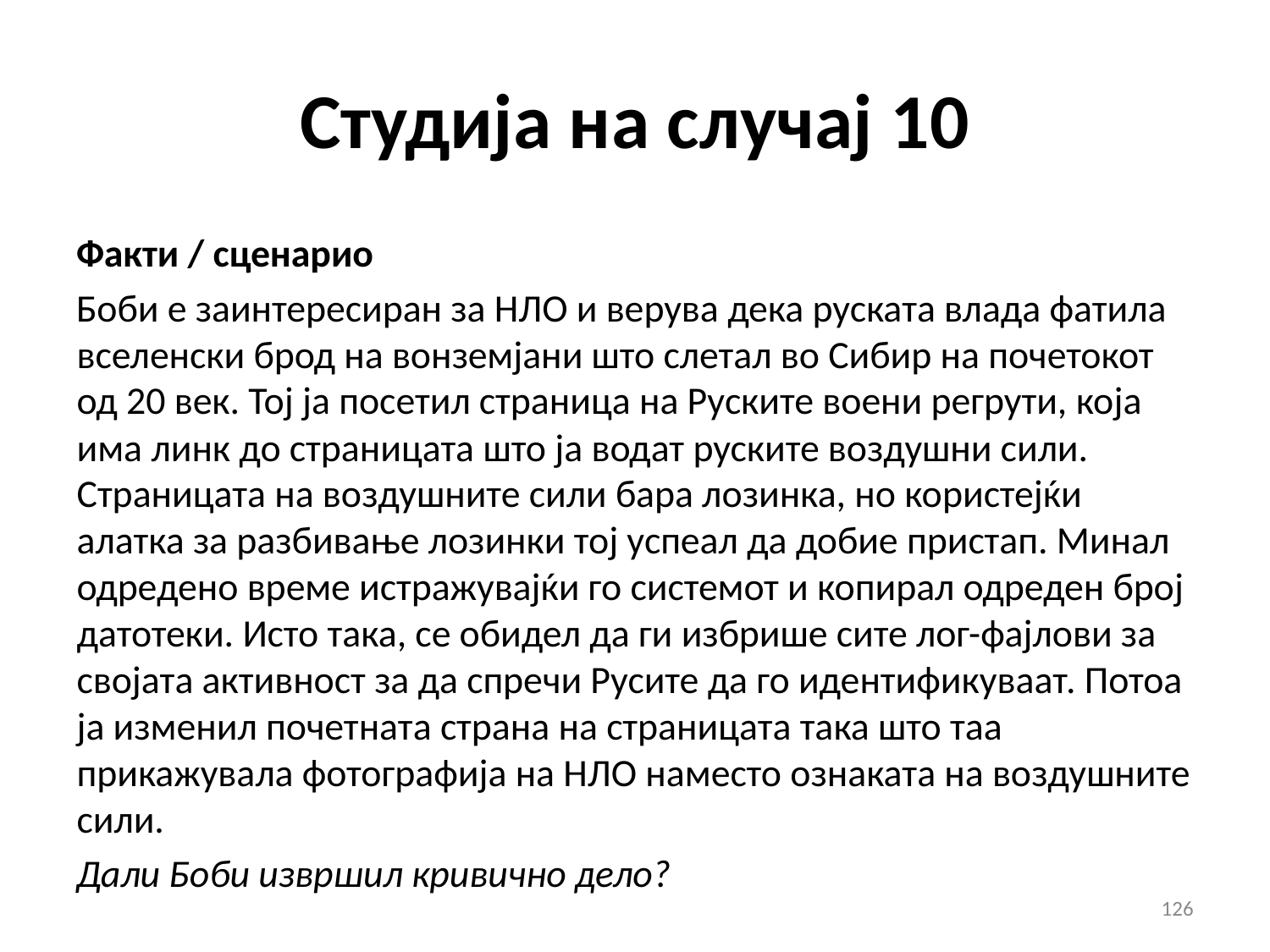

# Студија на случај 10
Факти / сценарио
Боби е заинтересиран за НЛО и верува дека руската влада фатила вселенски брод на вонземјани што слетал во Сибир на почетокот од 20 век. Тој ја посетил страница на Руските воени регрути, која има линк до страницата што ја водат руските воздушни сили. Страницата на воздушните сили бара лозинка, но користејќи алатка за разбивање лозинки тој успеал да добие пристап. Минал одредено време истражувајќи го системот и копирал одреден број датотеки. Исто така, се обидел да ги избрише сите лог-фајлови за својата активност за да спречи Русите да го идентификуваат. Потоа ја изменил почетната страна на страницата така што таа прикажувала фотографија на НЛО наместо ознаката на воздушните сили.
Дали Боби извршил кривично дело?
126